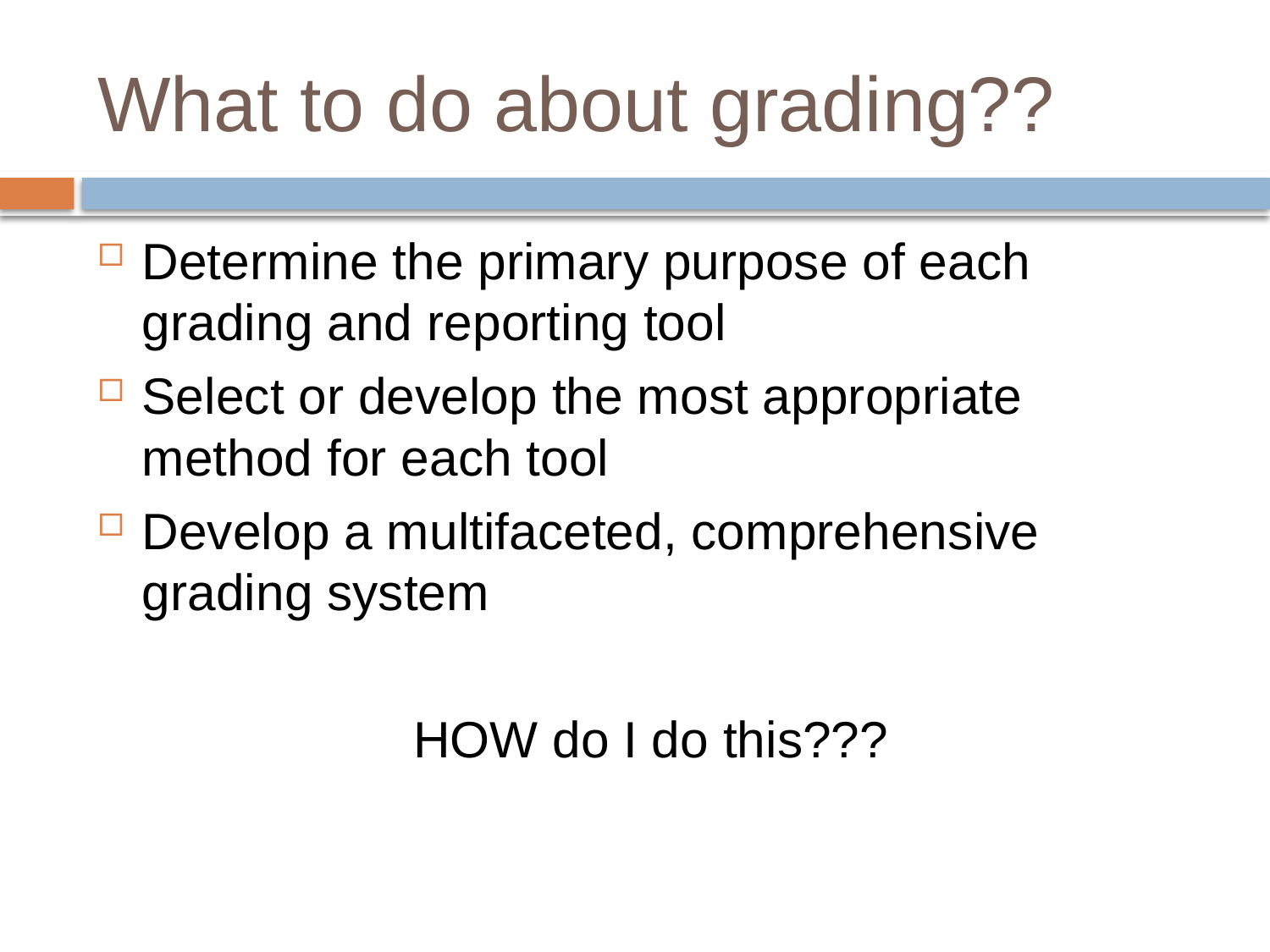

# What to do about grading??
Determine the primary purpose of each grading and reporting tool
Select or develop the most appropriate method for each tool
Develop a multifaceted, comprehensive grading system

HOW do I do this???